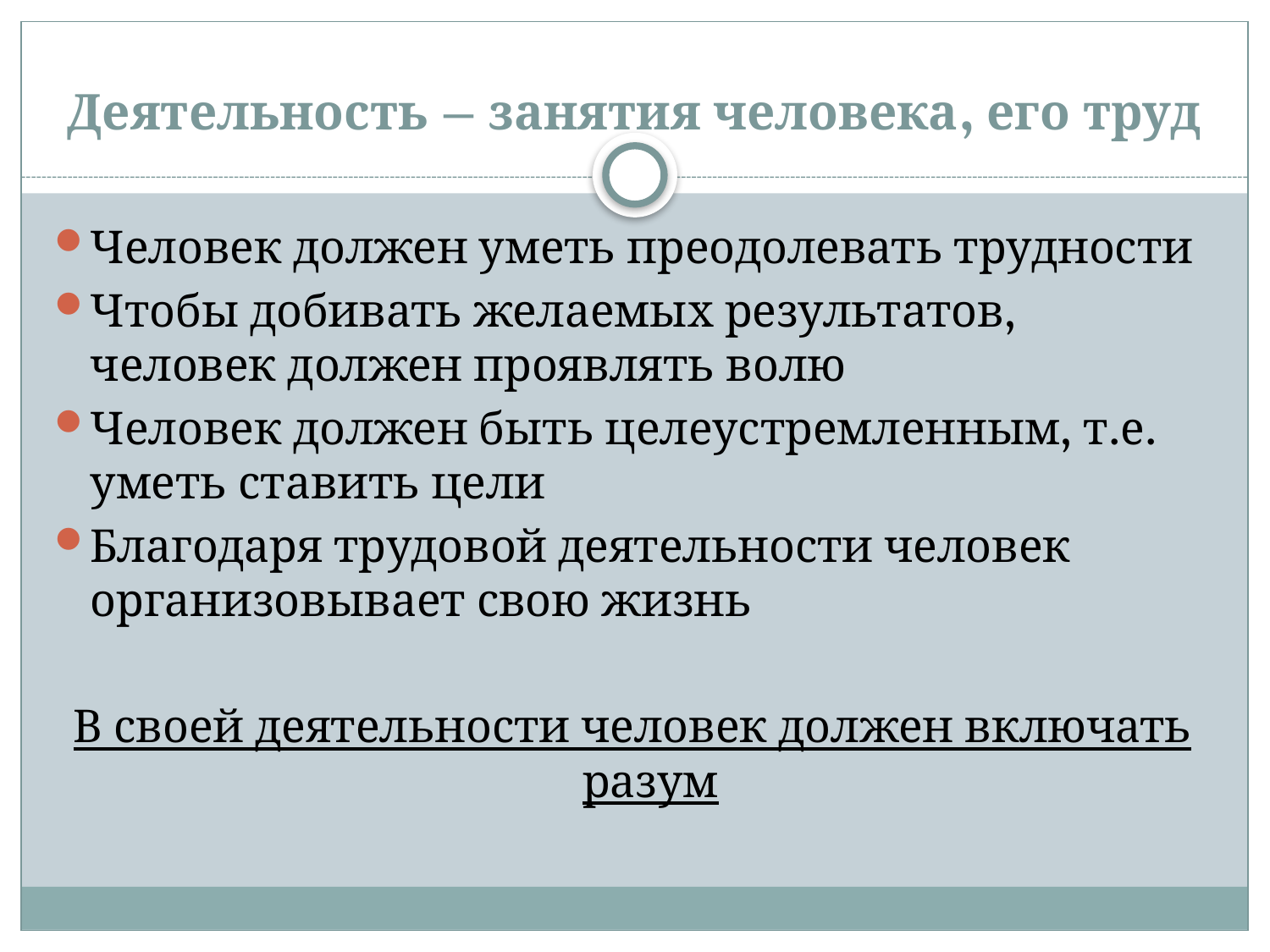

# Деятельность – занятия человека, его труд
Человек должен уметь преодолевать трудности
Чтобы добивать желаемых результатов, человек должен проявлять волю
Человек должен быть целеустремленным, т.е. уметь ставить цели
Благодаря трудовой деятельности человек организовывает свою жизнь

В своей деятельности человек должен включать разум